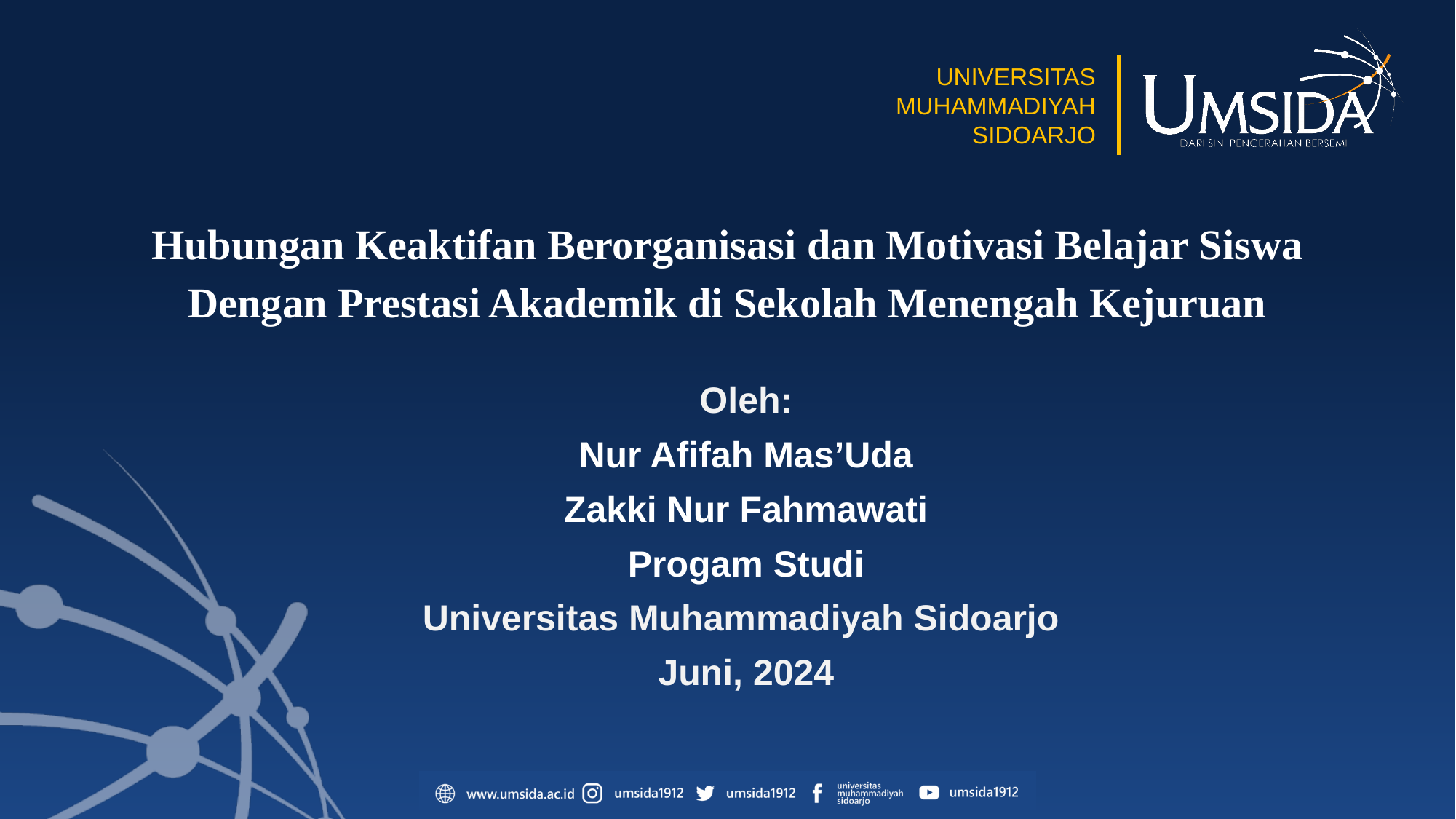

# Hubungan Keaktifan Berorganisasi dan Motivasi Belajar Siswa Dengan Prestasi Akademik di Sekolah Menengah Kejuruan
Oleh:
Nur Afifah Mas’Uda
Zakki Nur Fahmawati
Progam Studi
Universitas Muhammadiyah Sidoarjo
Juni, 2024